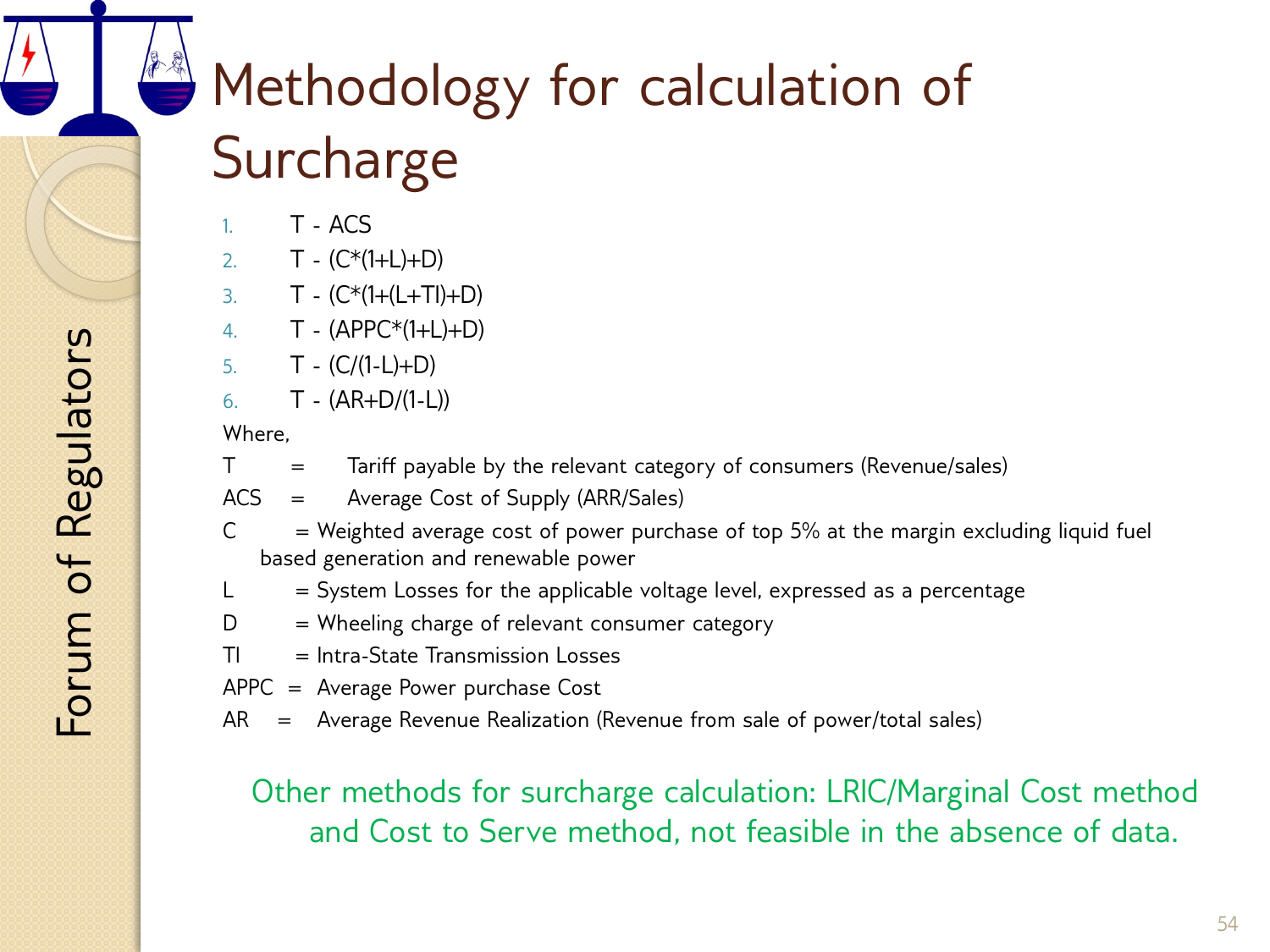

# Methodology for calculation of Surcharge
T - ACS
T - (C*(1+L)+D)
T - (C*(1+(L+Tl)+D)
T - (APPC*(1+L)+D)
T - (C/(1-L)+D)
T - (AR+D/(1-L))
Where,
T	= 	Tariff payable by the relevant category of consumers (Revenue/sales)
ACS	= 	Average Cost of Supply (ARR/Sales)
C	     = 	Weighted average cost of power purchase of top 5% at the margin excluding liquid fuel 	based generation and renewable power
L	     =	System Losses for the applicable voltage level, expressed as a percentage
D	     =	Wheeling charge of relevant consumer category
Tl	     = 	Intra-State Transmission Losses
APPC  = 	Average Power purchase Cost
AR    = 	Average Revenue Realization (Revenue from sale of power/total sales)

Other methods for surcharge calculation: LRIC/Marginal Cost method and Cost to Serve method, not feasible in the absence of data.
54